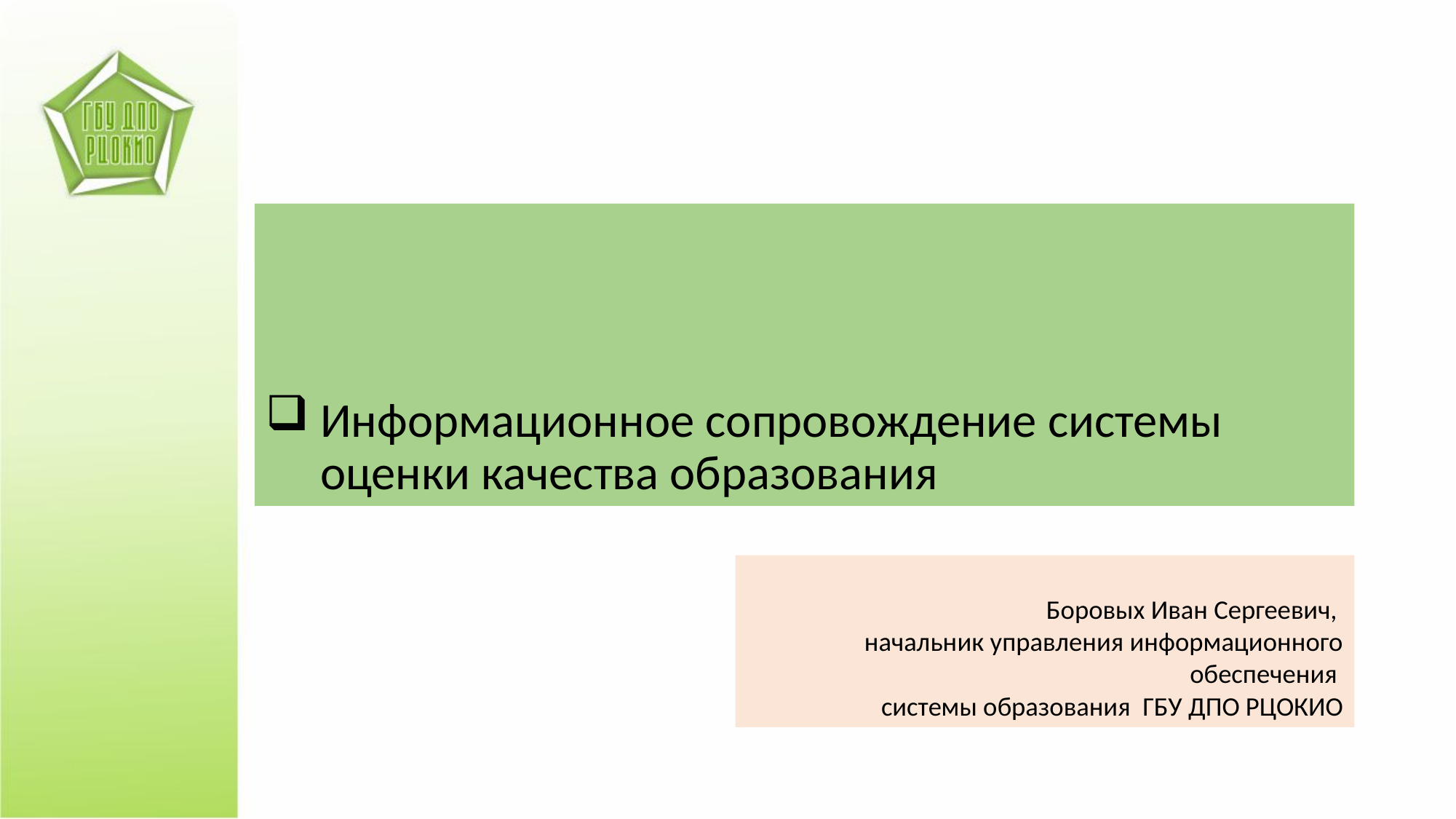

# Информационное сопровождение системы оценки качества образования

Боровых Иван Сергеевич,
начальник управления информационного обеспечения
системы образования  ГБУ ДПО РЦОКИО